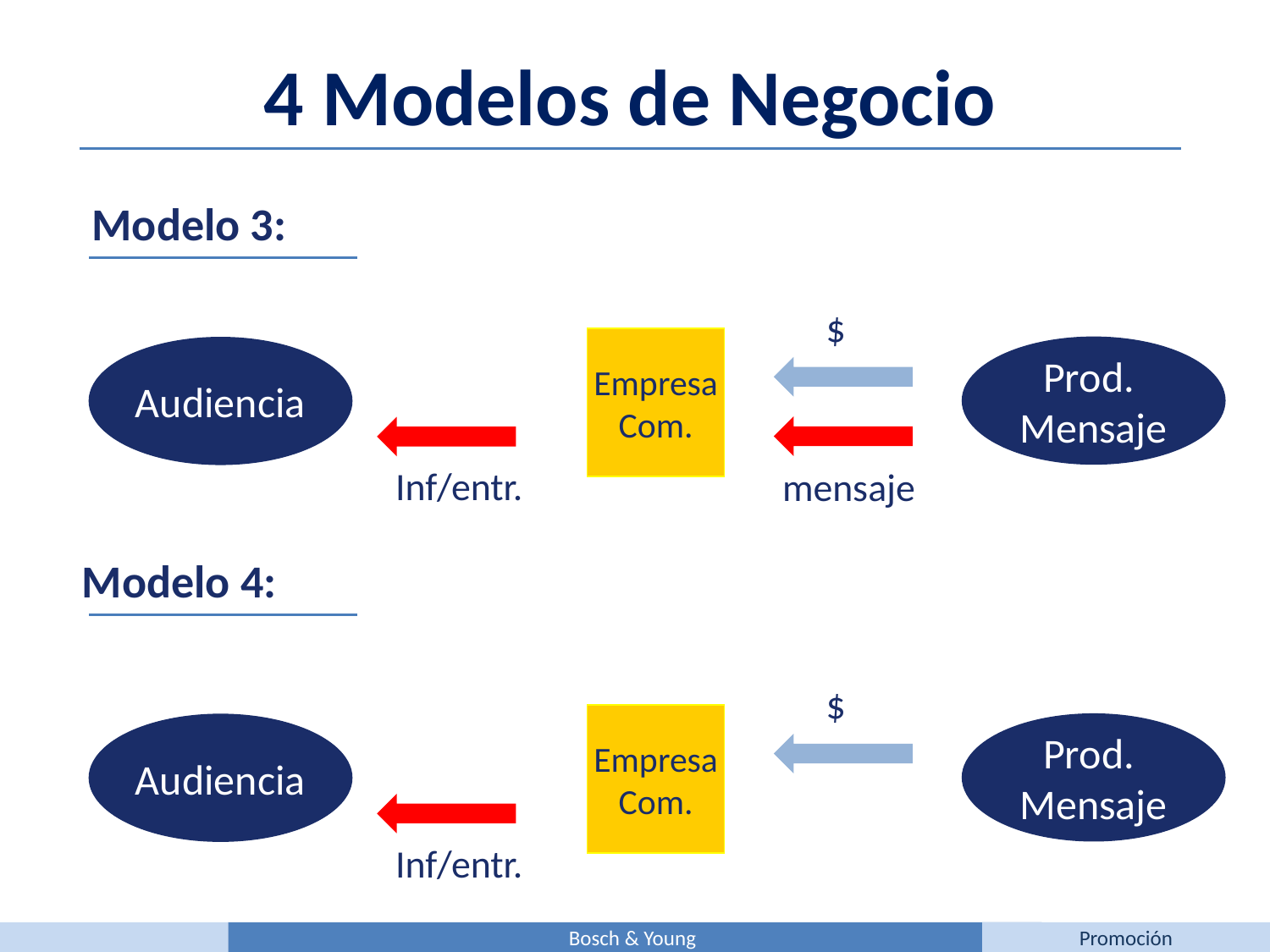

4 Modelos de Negocio
Modelo 3:
$
Empresa
Com.
Prod.
Mensaje
Audiencia

Inf/entr.
mensaje
Modelo 4:
$
Empresa
Com.
Prod.
Mensaje
Audiencia

Inf/entr.

Bosch & Young
Promoción